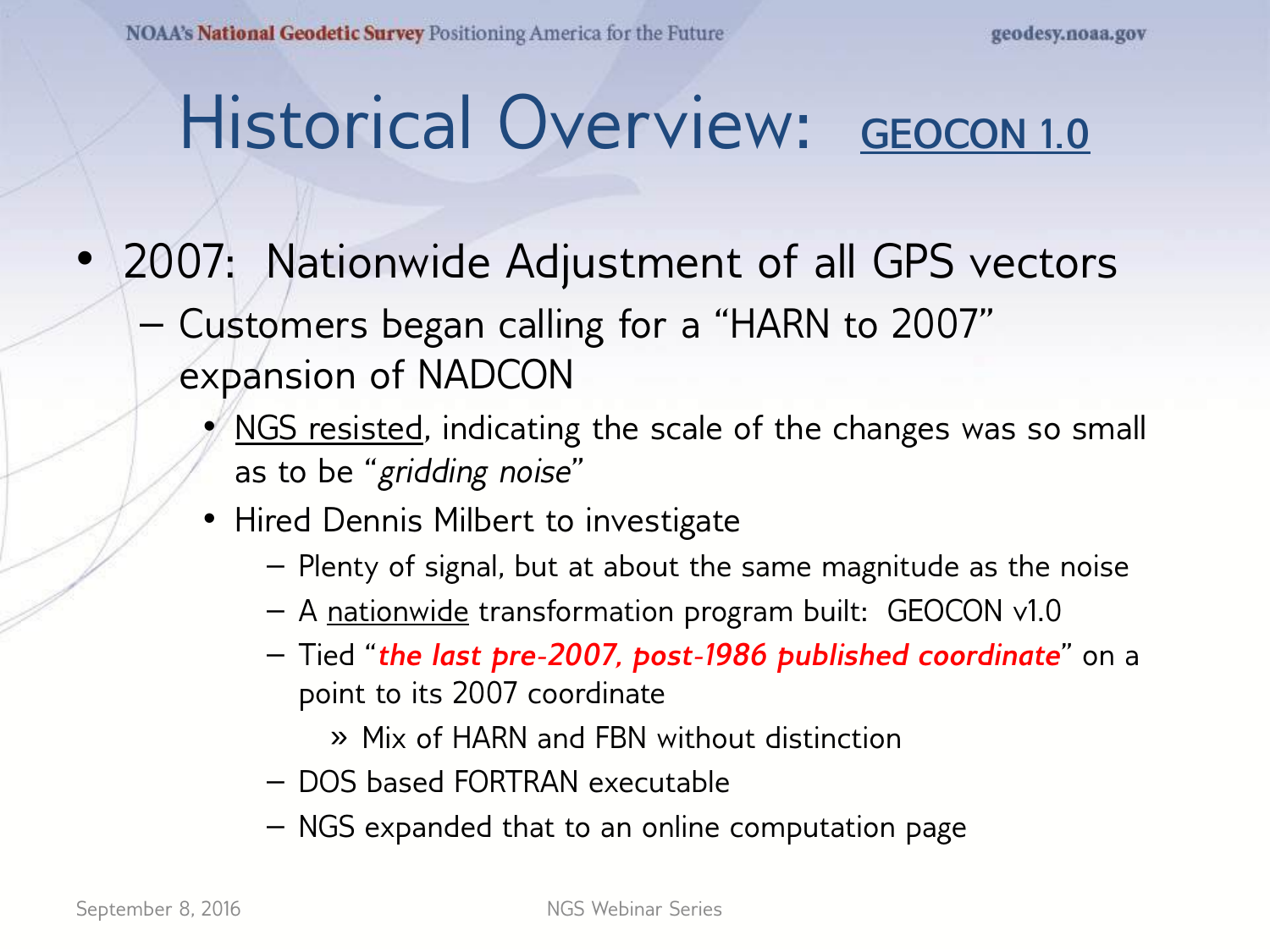

# Historical Overview:  GEOCON 1.0
2007:  Nationwide Adjustment of all GPS vectors
Customers began calling for a “HARN to 2007” expansion of NADCON
NGS resisted, indicating the scale of the changes was so small as to be “gridding noise”
Hired Dennis Milbert to investigate
Plenty of signal, but at about the same magnitude as the noise
A nationwide transformation program built:  GEOCON v1.0
Tied “the last pre-2007, post-1986 published coordinate” on a point to its 2007 coordinate
Mix of HARN and FBN without distinction
DOS based FORTRAN executable
NGS expanded that to an online computation page

September 8, 2016
NGS Webinar Series